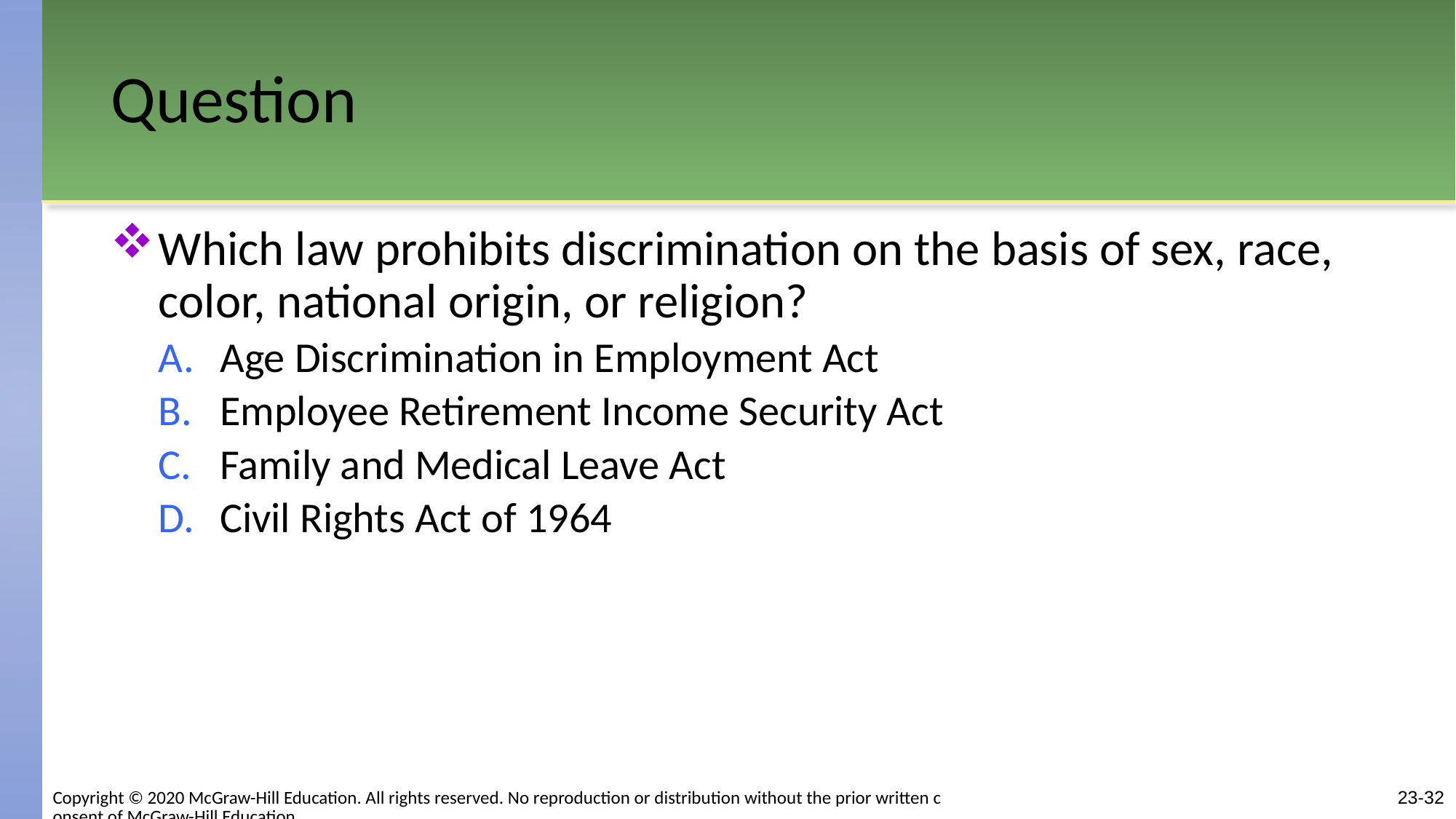

# Question
Which law prohibits discrimination on the basis of sex, race, color, national origin, or religion?
Age Discrimination in Employment Act
Employee Retirement Income Security Act
Family and Medical Leave Act
Civil Rights Act of 1964

Copyright © 2020 McGraw-Hill Education. All rights reserved. No reproduction or distribution without the prior written consent of McGraw-Hill Education.
23-32